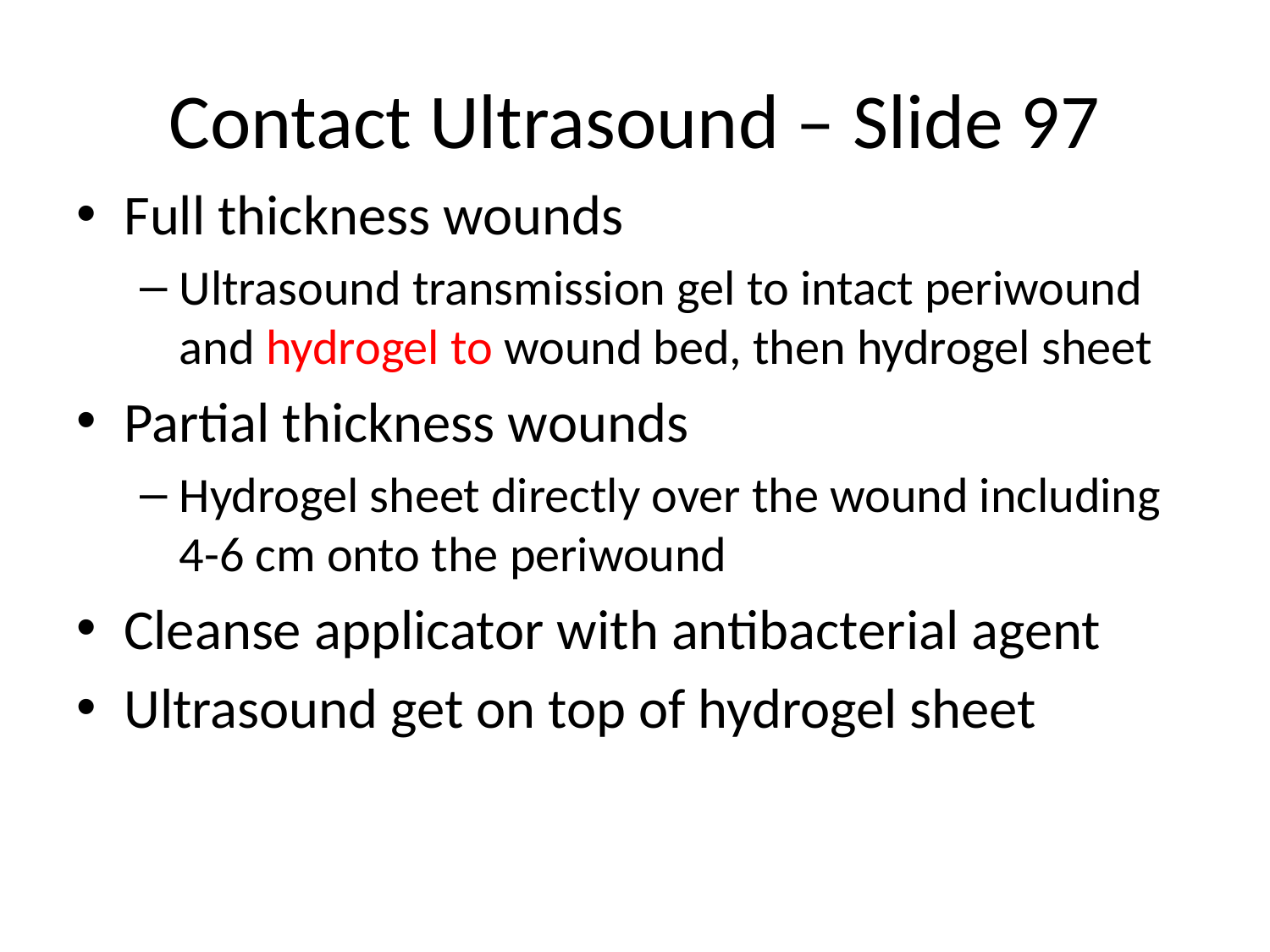

# Contact Ultrasound – Slide 97
Full thickness wounds
Ultrasound transmission gel to intact periwound and hydrogel to wound bed, then hydrogel sheet
Partial thickness wounds
Hydrogel sheet directly over the wound including 4-6 cm onto the periwound
Cleanse applicator with antibacterial agent
Ultrasound get on top of hydrogel sheet